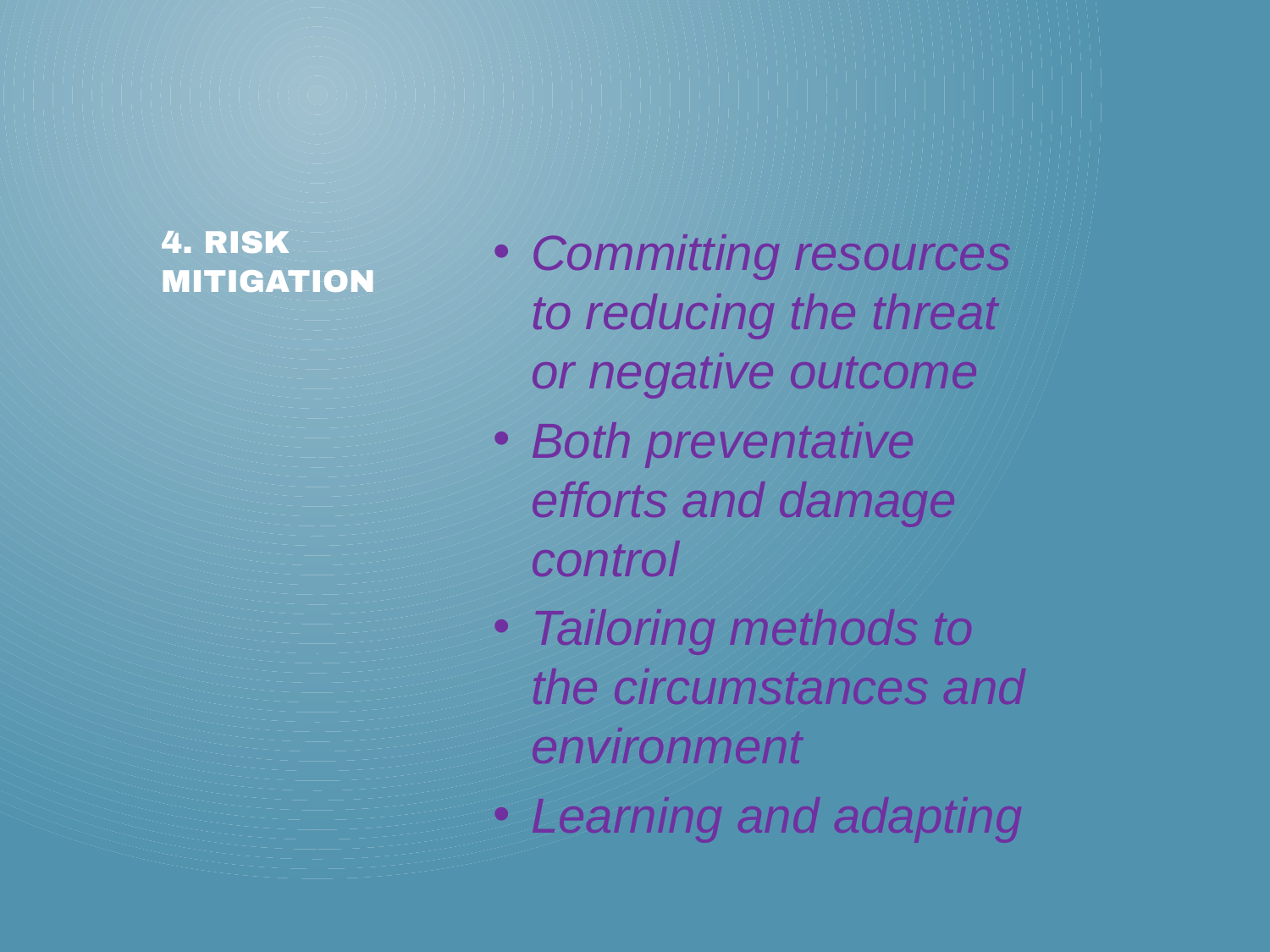

Committing resources to reducing the threat or negative outcome
Both preventative efforts and damage control
Tailoring methods to the circumstances and environment
Learning and adapting
# 4. Risk mitigation